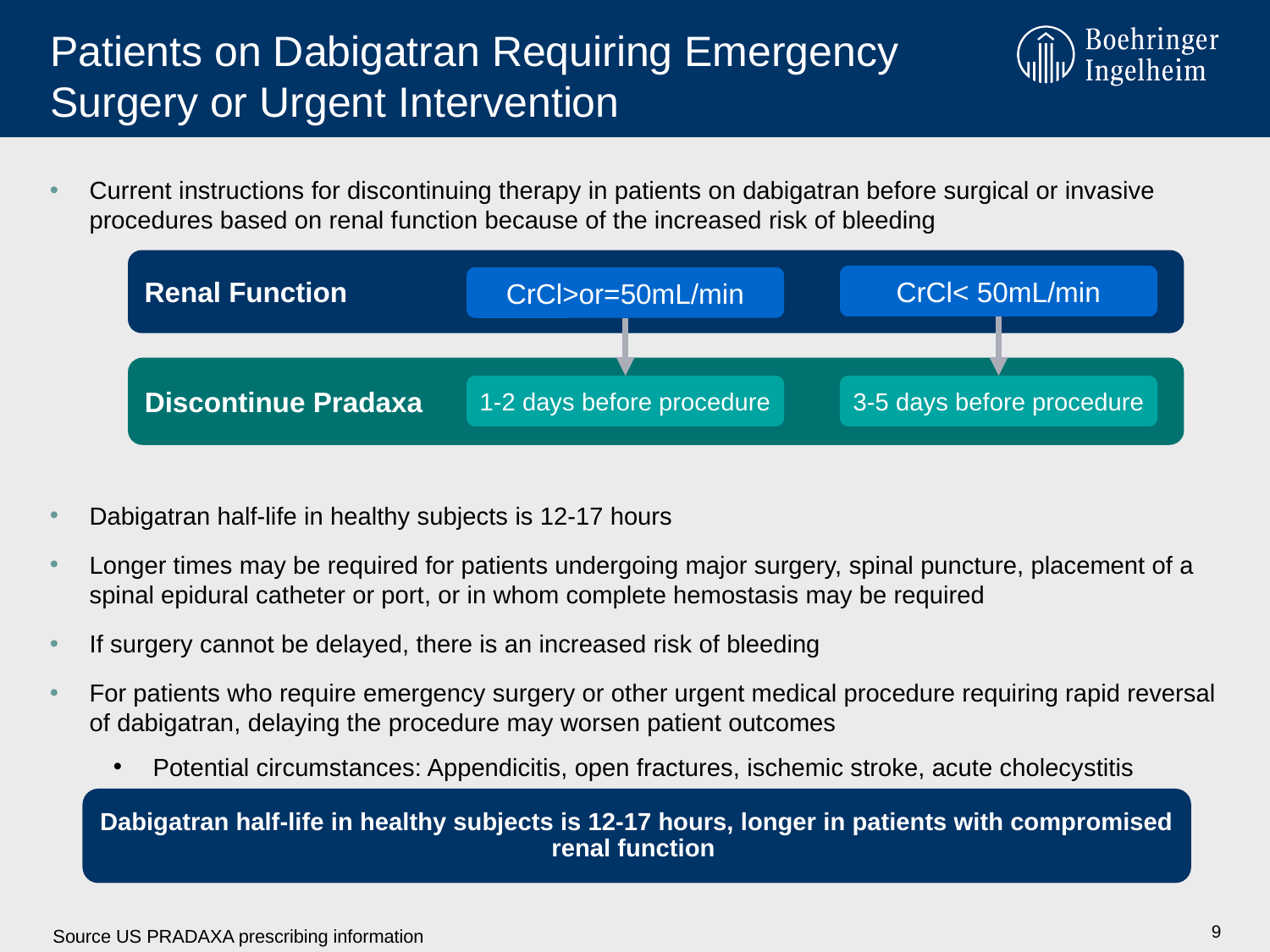

# Patients on Dabigatran Requiring Emergency Surgery or Urgent Intervention
Current instructions for discontinuing therapy in patients on dabigatran before surgical or invasive procedures based on renal function because of the increased risk of bleeding

Dabigatran half-life in healthy subjects is 12-17 hours
Longer times may be required for patients undergoing major surgery, spinal puncture, placement of a spinal epidural catheter or port, or in whom complete hemostasis may be required
If surgery cannot be delayed, there is an increased risk of bleeding
For patients who require emergency surgery or other urgent medical procedure requiring rapid reversal of dabigatran, delaying the procedure may worsen patient outcomes
Potential circumstances: Appendicitis, open fractures, ischemic stroke, acute cholecystitis

Renal Function
CrCl< 50mL/min
CrCl>or=50mL/min
Discontinue Pradaxa
1-2 days before procedure
3-5 days before procedure
Dabigatran half-life in healthy subjects is 12-17 hours, longer in patients with compromised renal function
9
Source US PRADAXA prescribing information